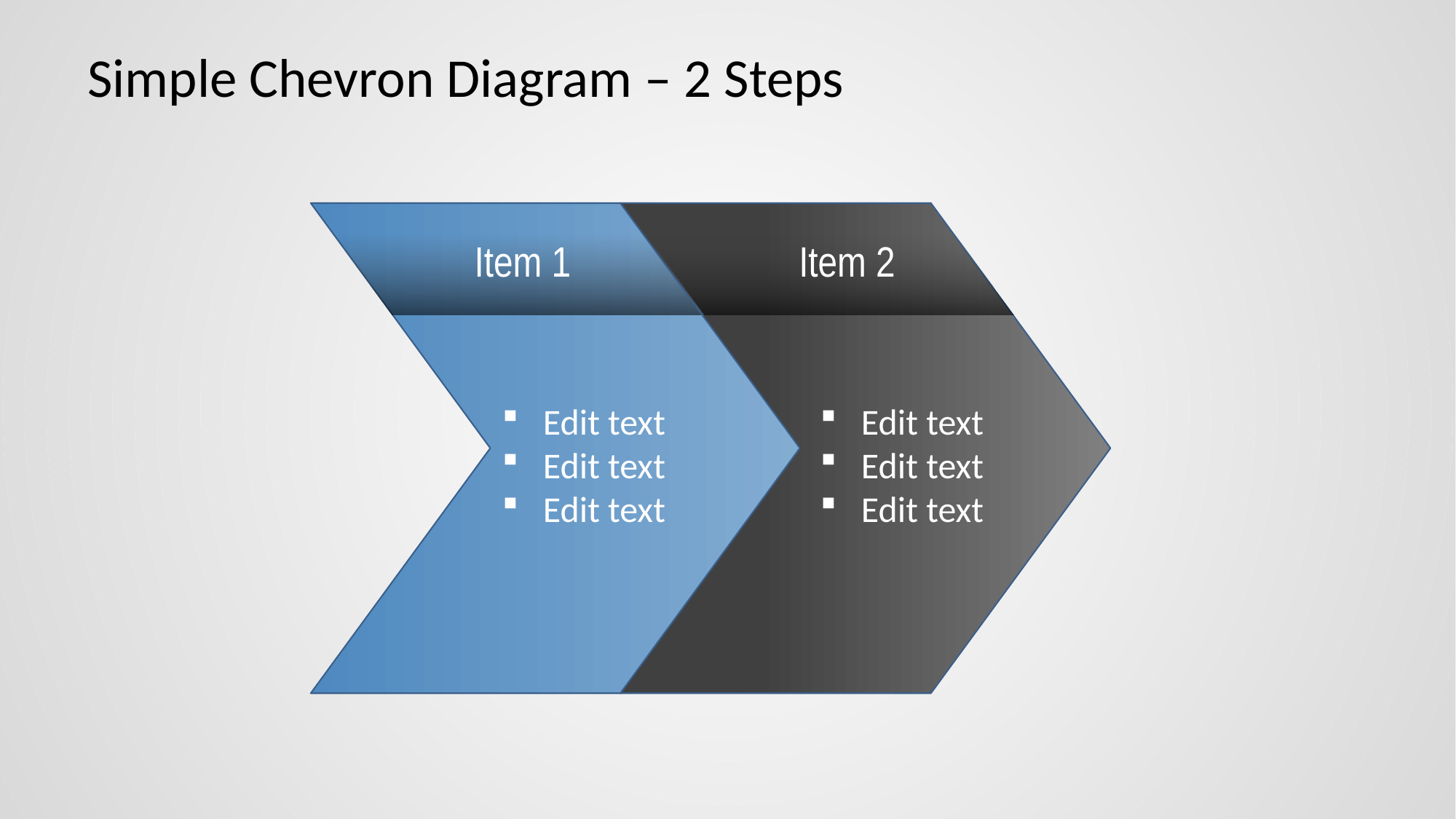

# Simple Chevron Diagram – 2 Steps

Item 1
Item 2
Edit text
Edit text
Edit text

Edit text
Edit text
Edit text